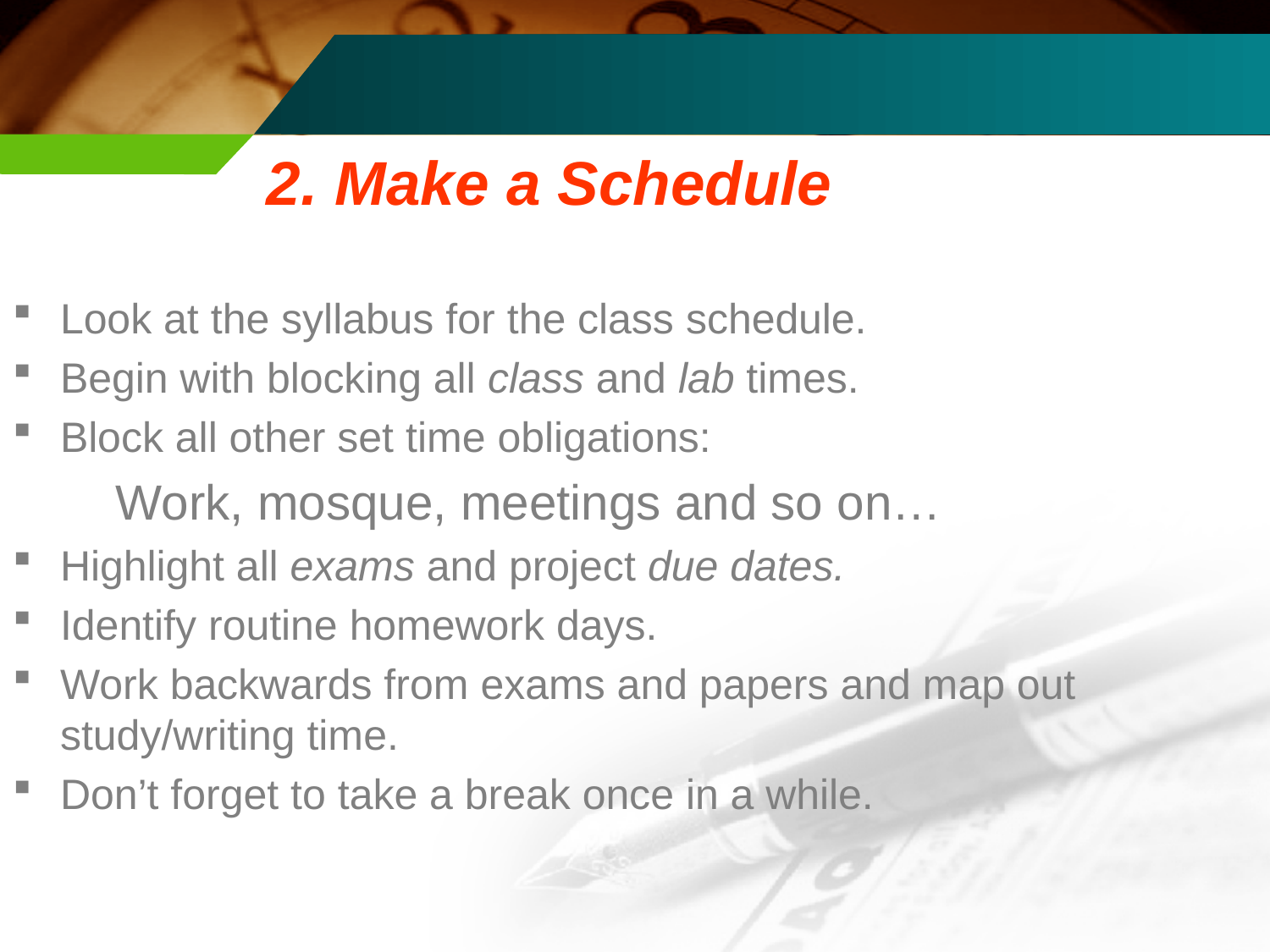

2. Make a Schedule
Set Up Your Semester Calendar
Look at the syllabus for the class schedule.
Begin with blocking all class and lab times.
Block all other set time obligations:
	Work, mosque, meetings and so on…
Highlight all exams and project due dates.
Identify routine homework days.
Work backwards from exams and papers and map out study/writing time.
Don’t forget to take a break once in a while.